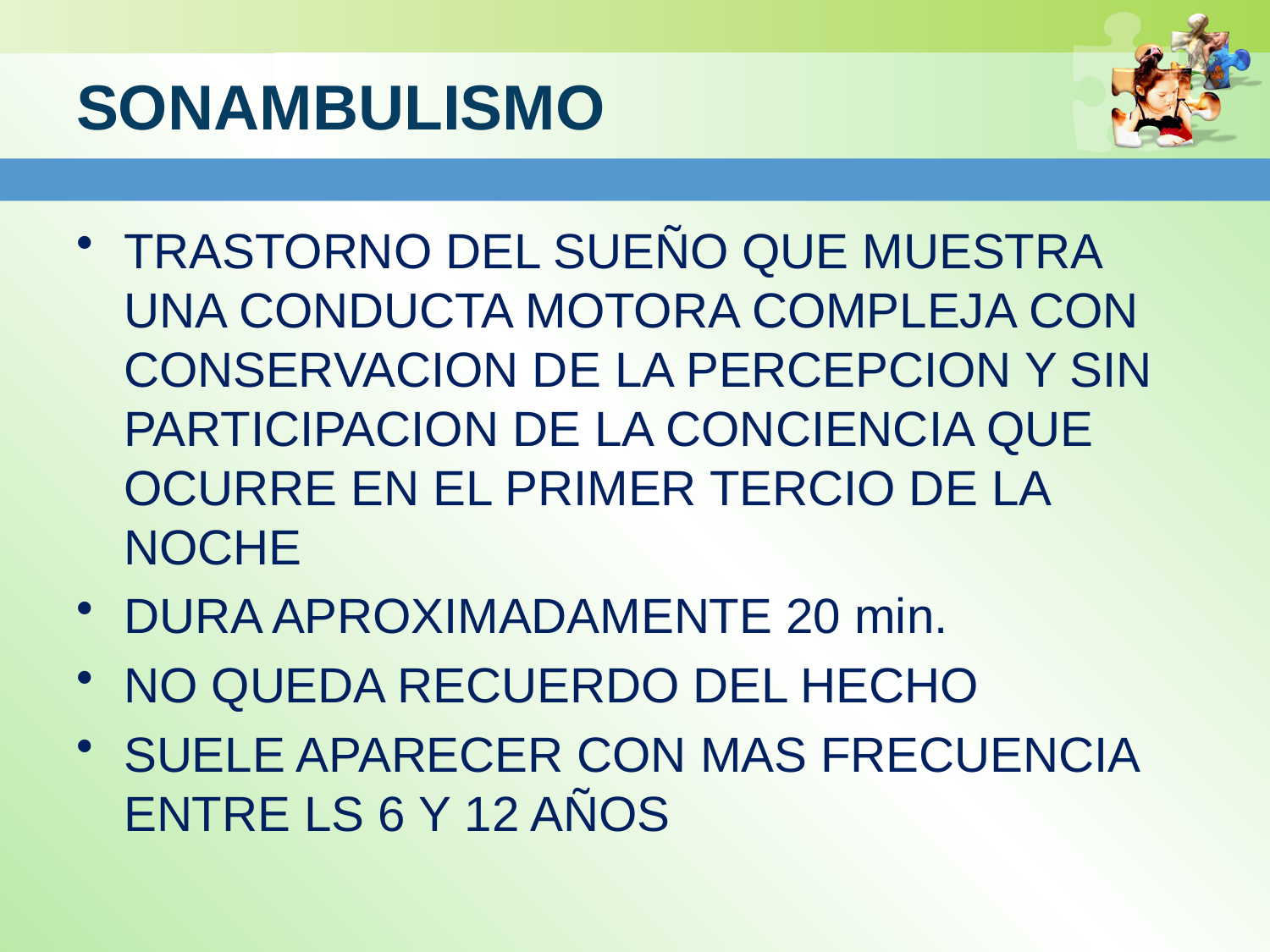

# SONAMBULISMO
TRASTORNO DEL SUEÑO QUE MUESTRA UNA CONDUCTA MOTORA COMPLEJA CON CONSERVACION DE LA PERCEPCION Y SIN PARTICIPACION DE LA CONCIENCIA QUE OCURRE EN EL PRIMER TERCIO DE LA NOCHE
DURA APROXIMADAMENTE 20 min.
NO QUEDA RECUERDO DEL HECHO
SUELE APARECER CON MAS FRECUENCIA ENTRE LS 6 Y 12 AÑOS